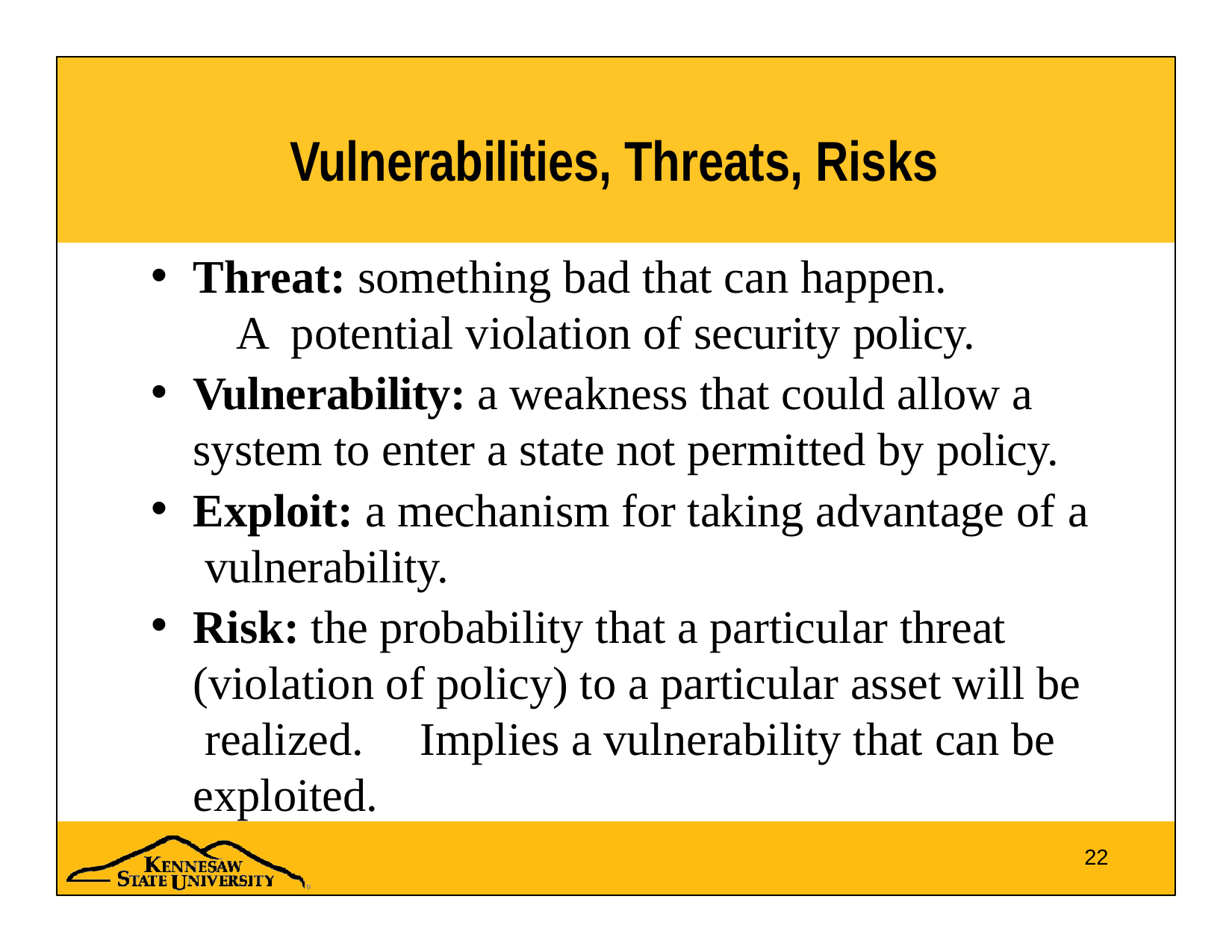

# Vulnerabilities, Threats, Risks
Threat: something bad that can happen.	A  potential violation of security policy.
Vulnerability: a weakness that could allow a  system to enter a state not permitted by policy.
Exploit: a mechanism for taking advantage of a  vulnerability.
Risk: the probability that a particular threat  (violation of policy) to a particular asset will be  realized.	Implies a vulnerability that can be  exploited.

22